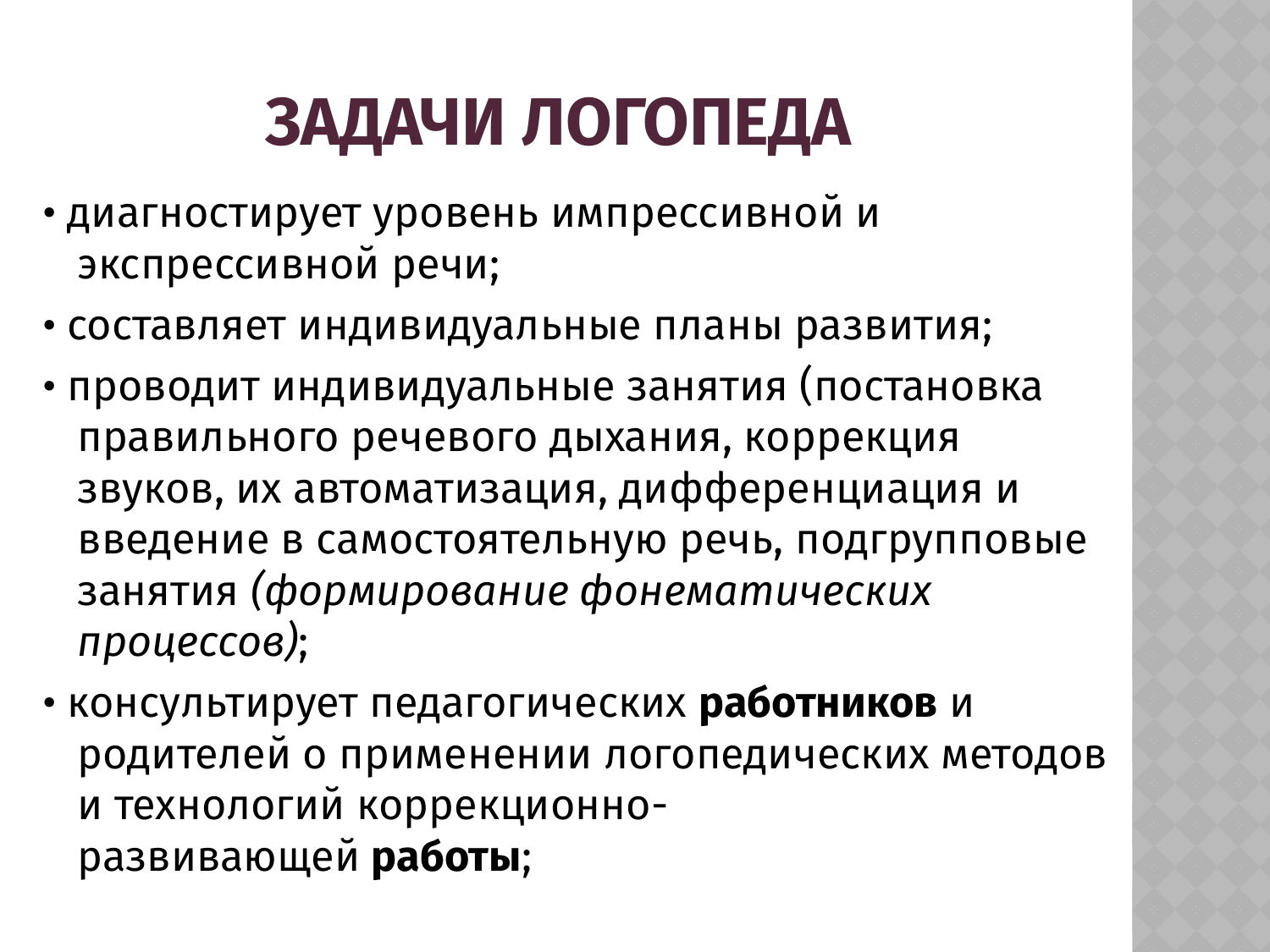

# Задачи логопеда
• диагностирует уровень импрессивной и экспрессивной речи;
• составляет индивидуальные планы развития;
• проводит индивидуальные занятия (постановка правильного речевого дыхания, коррекция звуков, их автоматизация, дифференциация и введение в самостоятельную речь, подгрупповые занятия (формирование фонематических процессов);
• консультирует педагогических работников и родителей о применении логопедических методов и технологий коррекционно-развивающей работы;